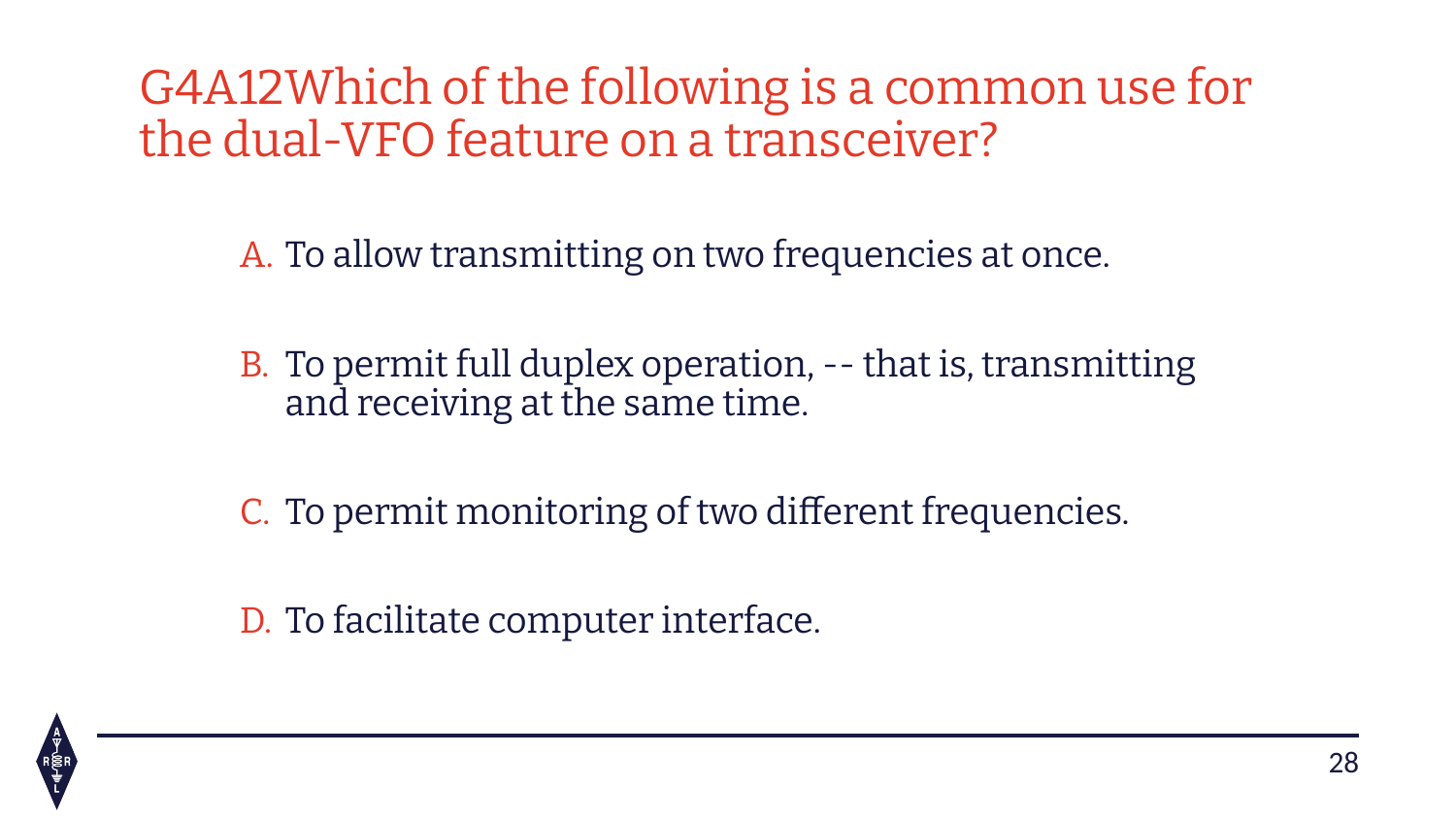

G4A12	Which of the following is a common use for the dual-VFO feature on a transceiver?
To allow transmitting on two frequencies at once.

To permit full duplex operation, -- that is, transmitting and receiving at the same time.

To permit monitoring of two different frequencies.

To facilitate computer interface.
28